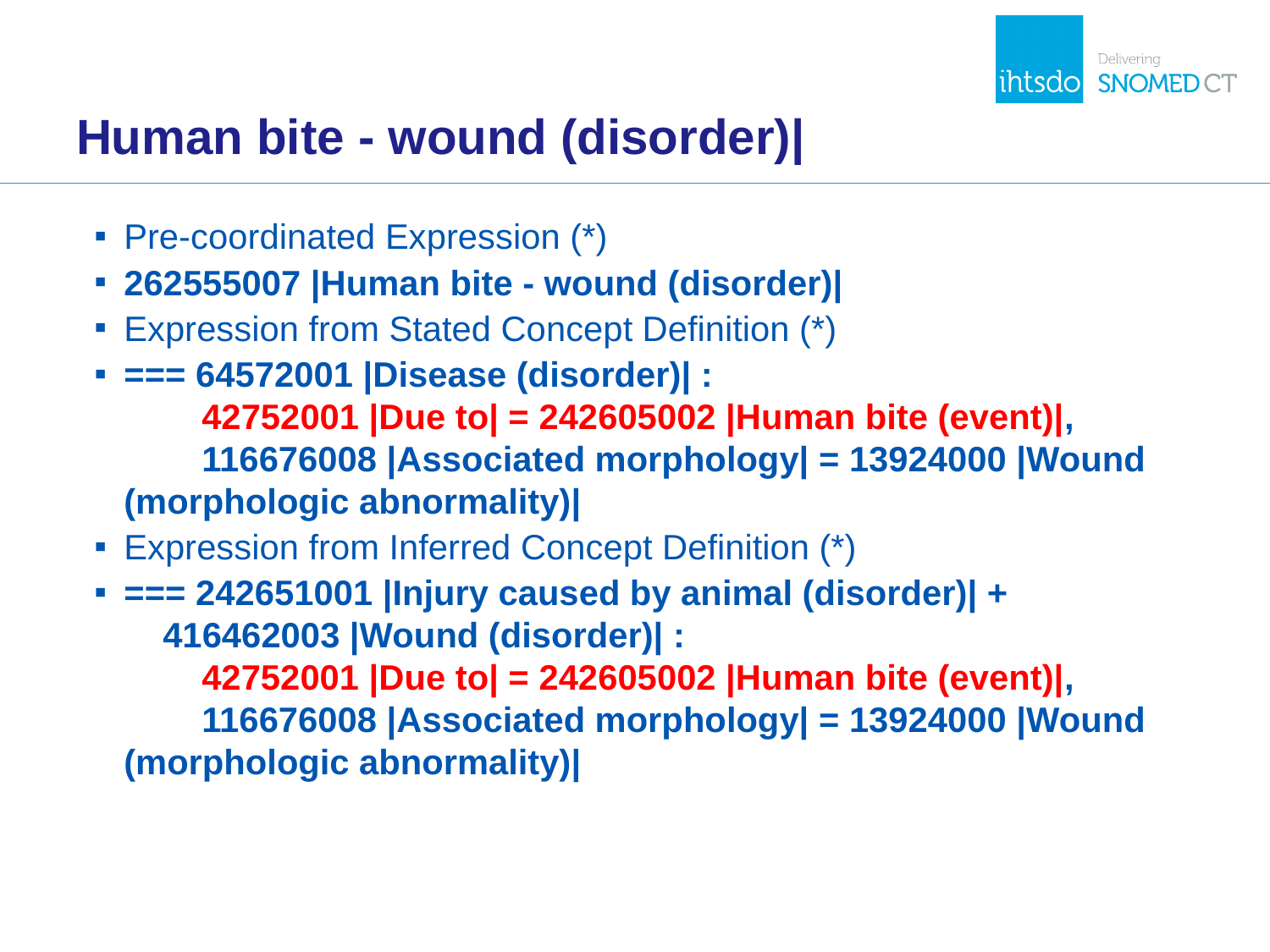

# Human bite - wound (disorder)|
Pre-coordinated Expression (*)
262555007 |Human bite - wound (disorder)|
Expression from Stated Concept Definition (*)
=== 64572001 |Disease (disorder)| :
        42752001 |Due to| = 242605002 |Human bite (event)|,
        116676008 |Associated morphology| = 13924000 |Wound (morphologic abnormality)|
Expression from Inferred Concept Definition (*)
=== 242651001 |Injury caused by animal (disorder)| +
    416462003 |Wound (disorder)| :
        42752001 |Due to| = 242605002 |Human bite (event)|,
        116676008 |Associated morphology| = 13924000 |Wound (morphologic abnormality)|